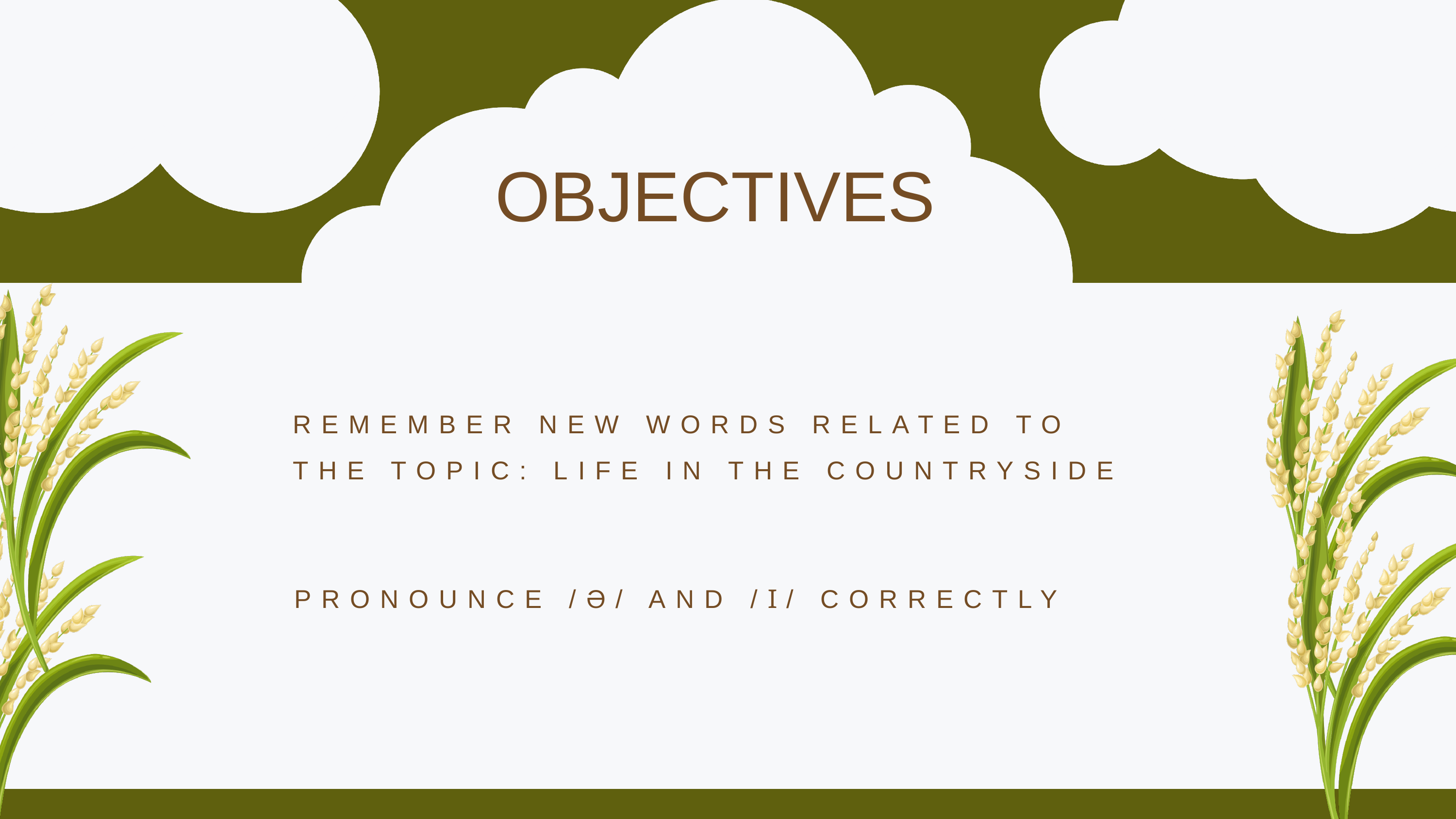

OBJECTIVES

REMEMBER NEW WORDS RELATED TO THE TOPIC: LIFE IN THE COUNTRYSIDE

PRONOUNCE /Ə/ AND /Ɪ/ CORRECTLY